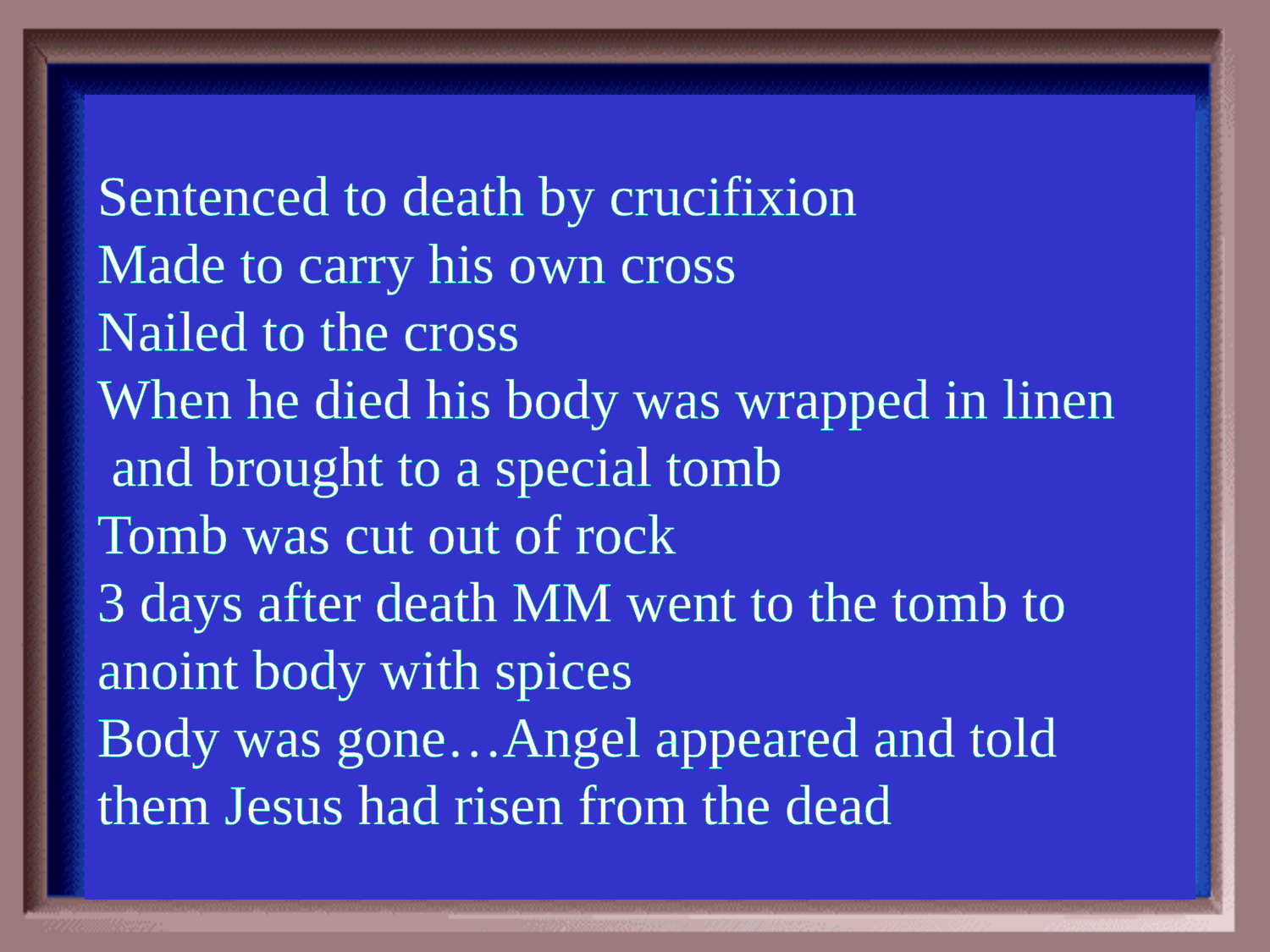

Category #1 $500 Question
Sentenced to death by crucifixion
Made to carry his own cross
Nailed to the cross
When he died his body was wrapped in linen
 and brought to a special tomb
Tomb was cut out of rock
3 days after death MM went to the tomb to
anoint body with spices
Body was gone…Angel appeared and told
them Jesus had risen from the dead